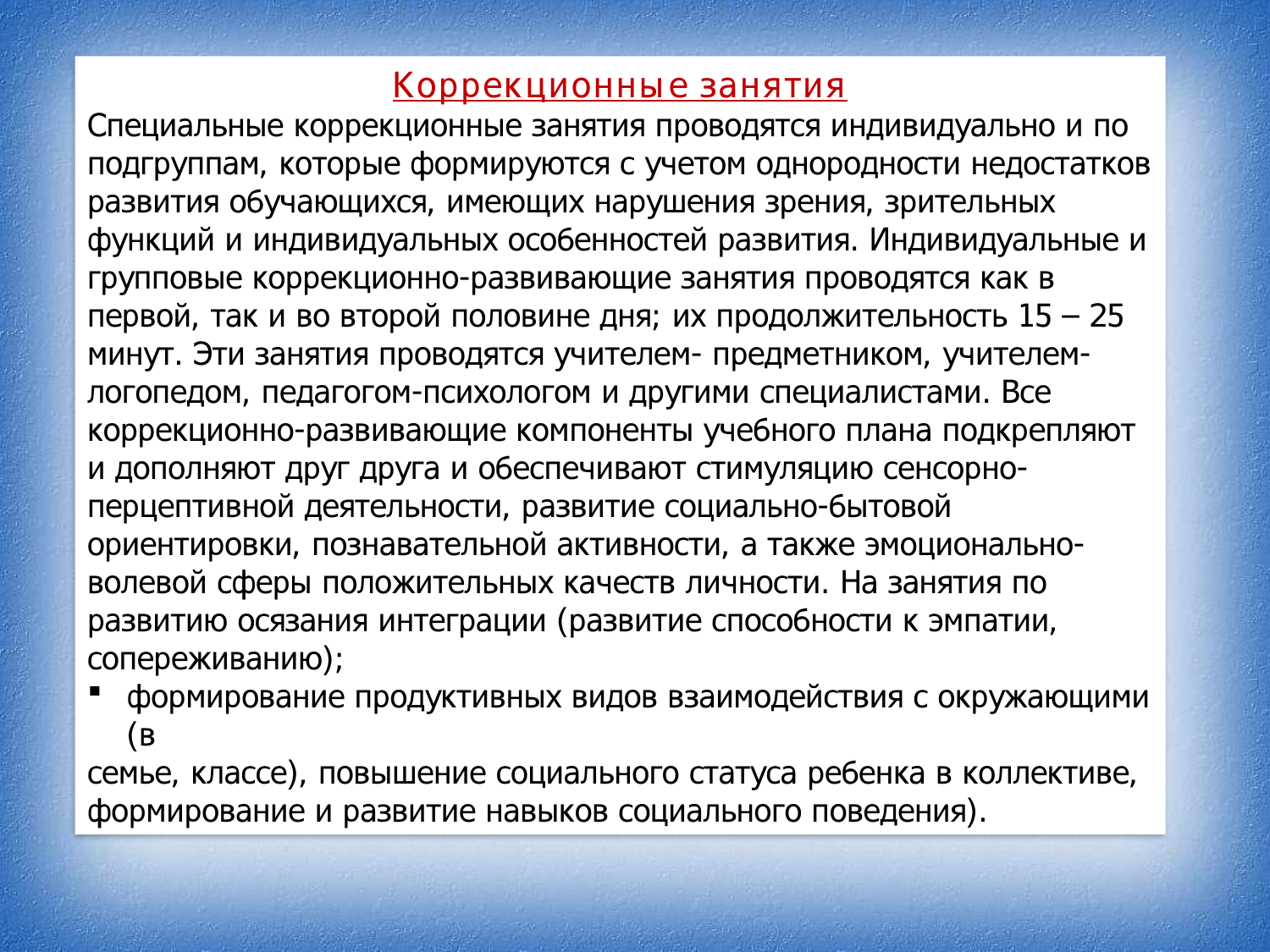

Коррекционные занятия
Специальные коррекционные занятия проводятся индивидуально и по подгруппам, которые формируются с учетом однородности недостатков развития обучающихся, имеющих нарушения зрения, зрительных функций и индивидуальных особенностей развития. Индивидуальные и групповые коррекционно-развивающие занятия проводятся как в первой, так и во второй половине дня; их продолжительность 15 – 25 минут. Эти занятия проводятся учителем- предметником, учителем-логопедом, педагогом-психологом и другими специалистами. Все коррекционно-развивающие компоненты учебного плана подкрепляют и дополняют друг друга и обеспечивают стимуляцию сенсорно- перцептивной деятельности, развитие социально-бытовой ориентировки, познавательной активности, а также эмоционально-волевой сферы положительных качеств личности. На занятия по развитию осязания интеграции (развитие способности к эмпатии, сопереживанию);
формирование продуктивных видов взаимодействия с окружающими (в
семье, классе), повышение социального статуса ребенка в коллективе, формирование и развитие навыков социального поведения).